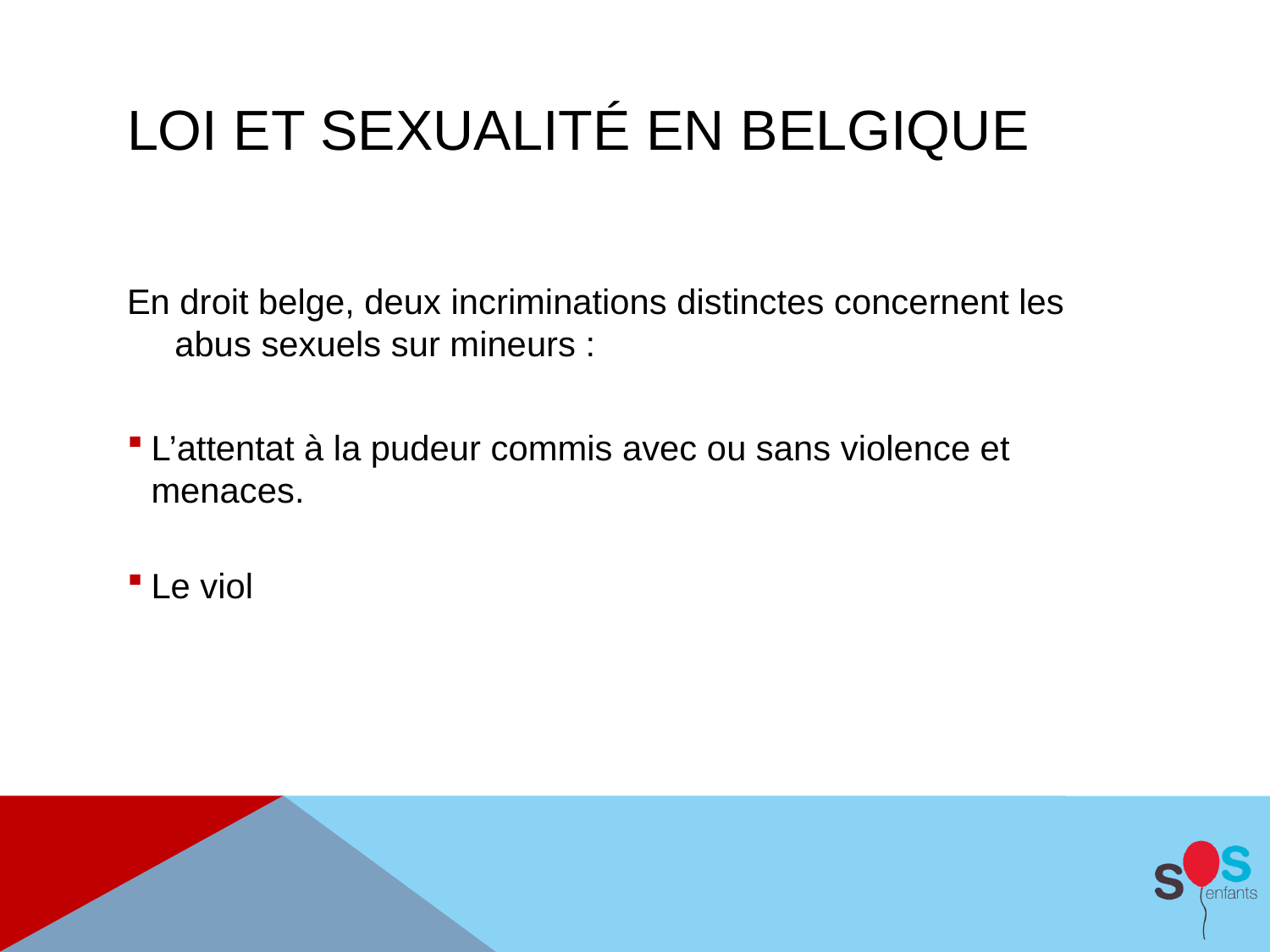

# Loi et sexualité en Belgique
En droit belge, deux incriminations distinctes concernent les abus sexuels sur mineurs :

L’attentat à la pudeur commis avec ou sans violence et menaces.

Le viol